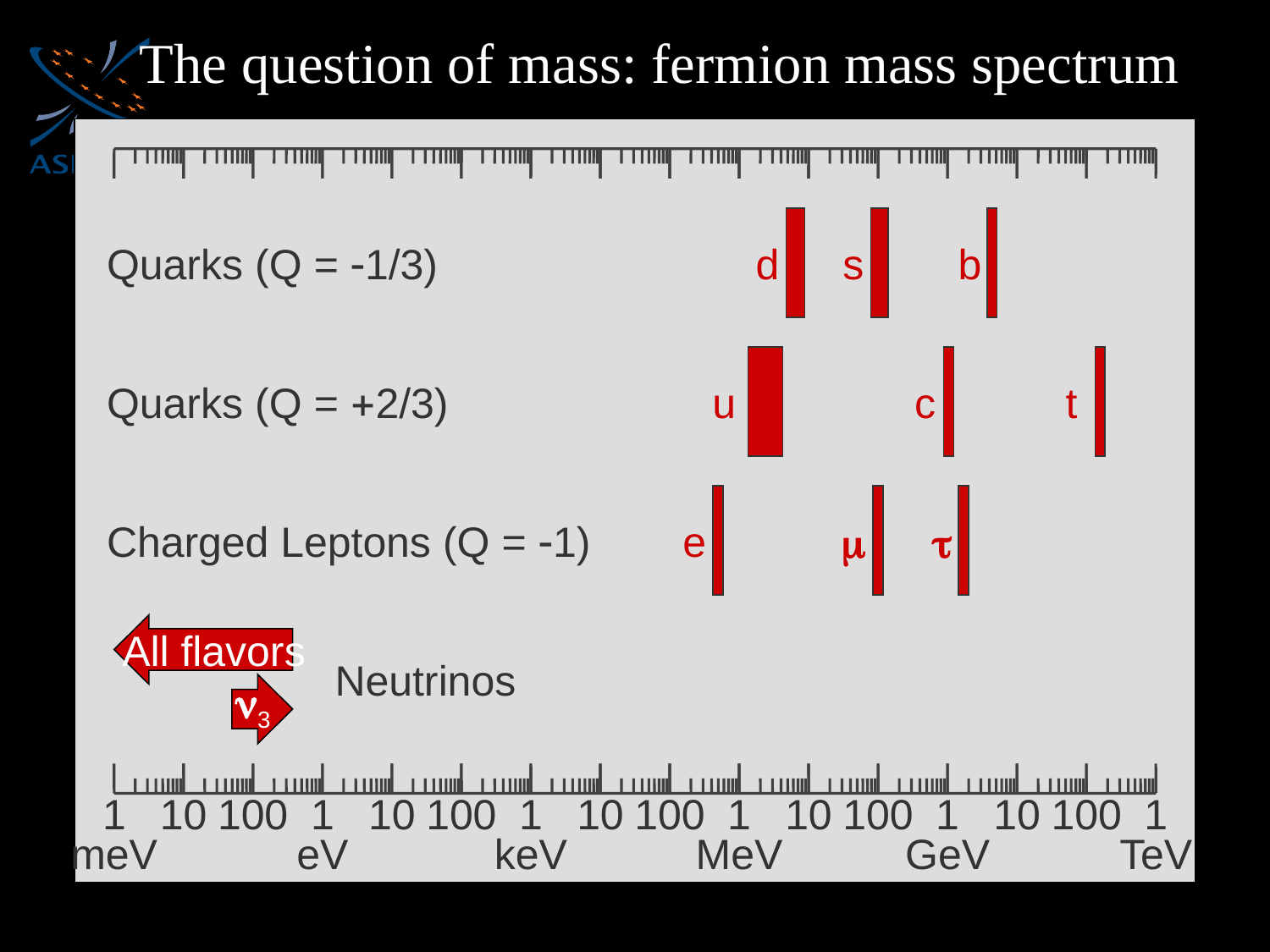

# The question of mass: fermion mass spectrum

1
10
100
1
10
100
1
10
100
1
10
100
1
10
100
1
meV
eV
keV
MeV
GeV
TeV
Quarks (Q = −1/3)
d

s

b

Quarks (Q = +2/3)
u

c

t

Charged Leptons (Q = −1)
e

μ

τ

All flavors
Neutrinos
ν3